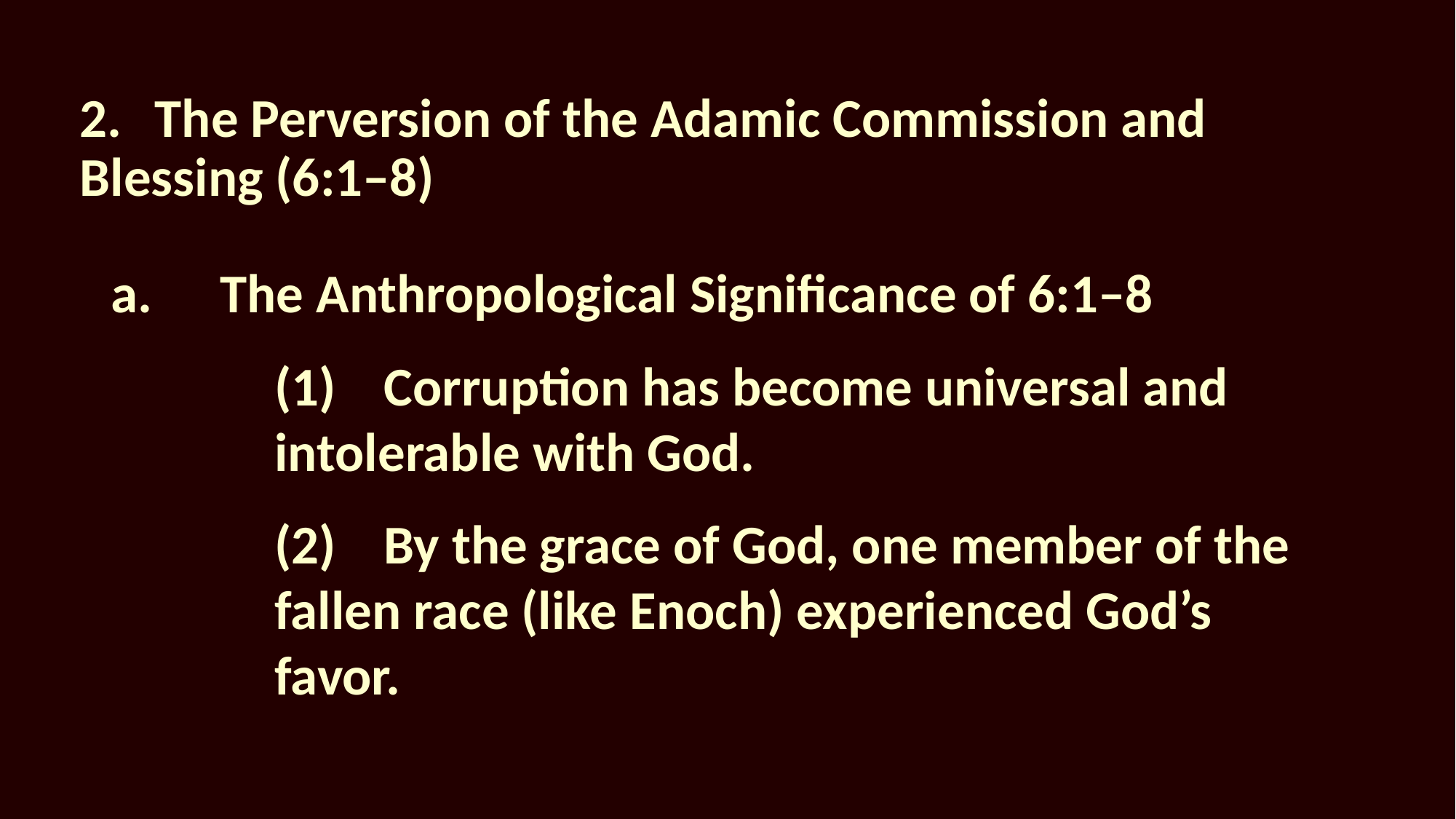

# 2.	The Perversion of the Adamic Commission and 	Blessing (6:1–8)
a.	The Anthropological Significance of 6:1–8
	(1)	Corruption has become universal and intolerable with God.
	(2)	By the grace of God, one member of the fallen race (like Enoch) experienced God’s favor.